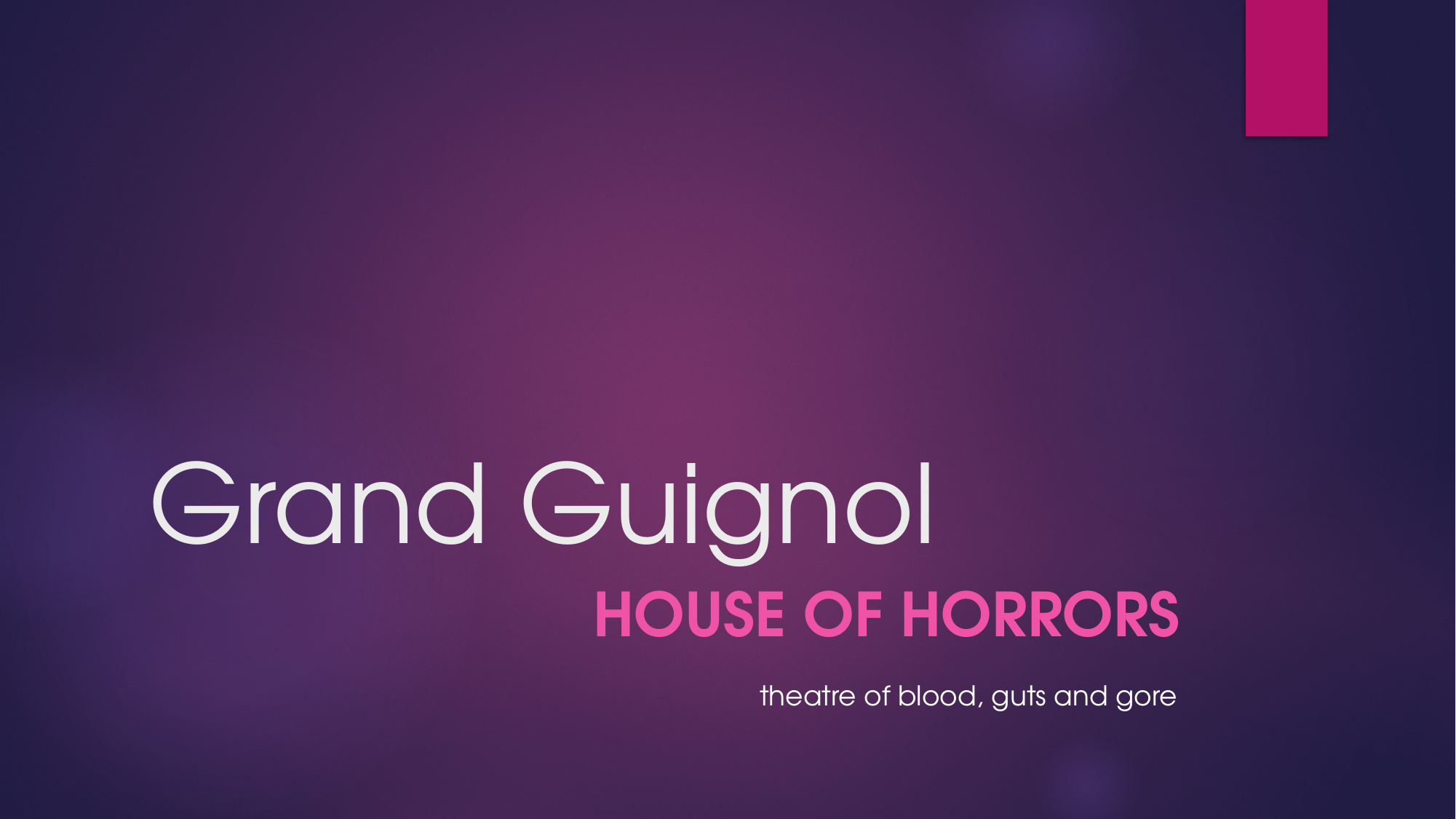

# Grand Guignol
House of Horrors

theatre of blood, guts and gore